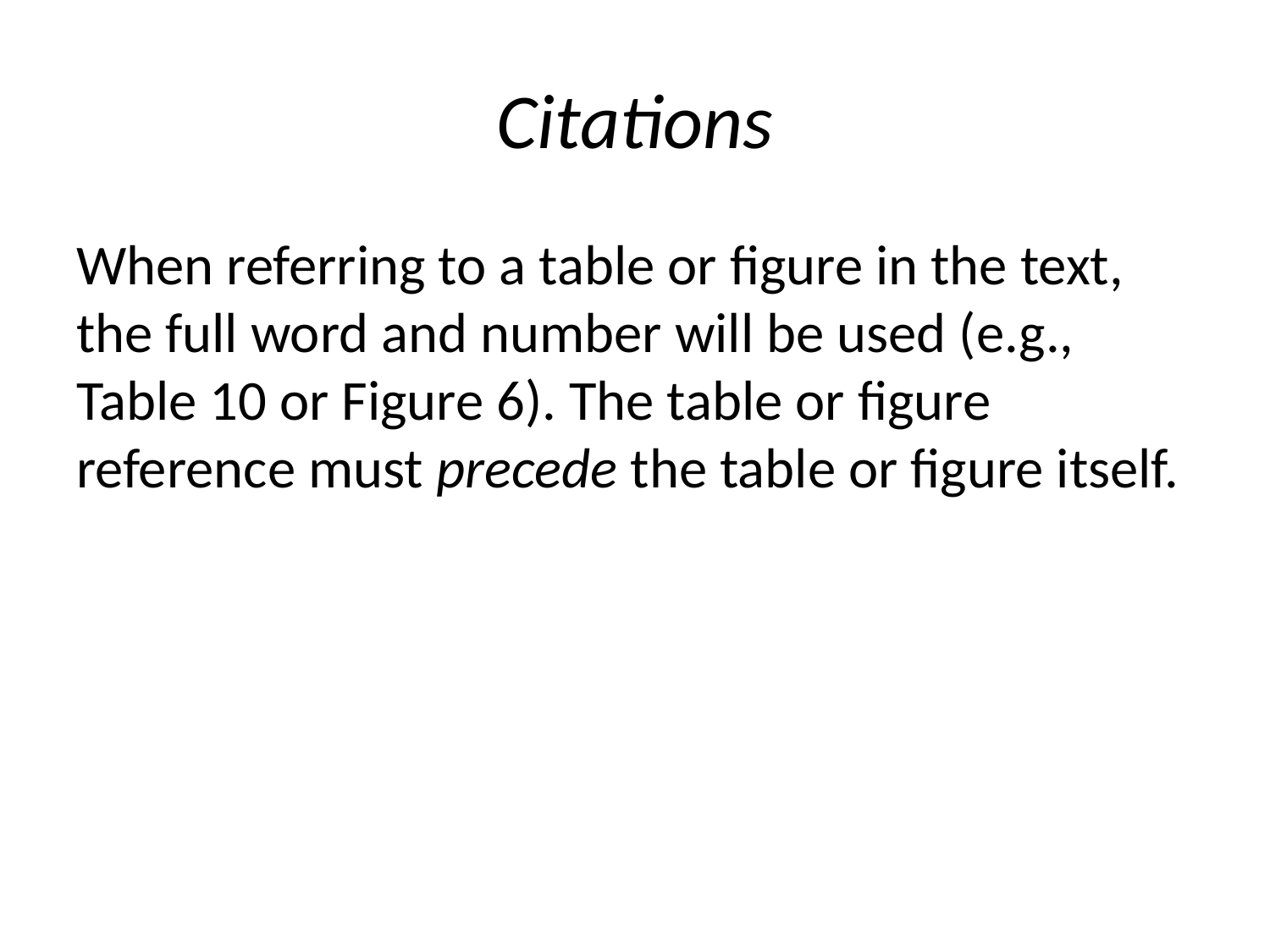

# Citations
When referring to a table or figure in the text, the full word and number will be used (e.g., Table 10 or Figure 6). The table or figure reference must precede the table or figure itself.